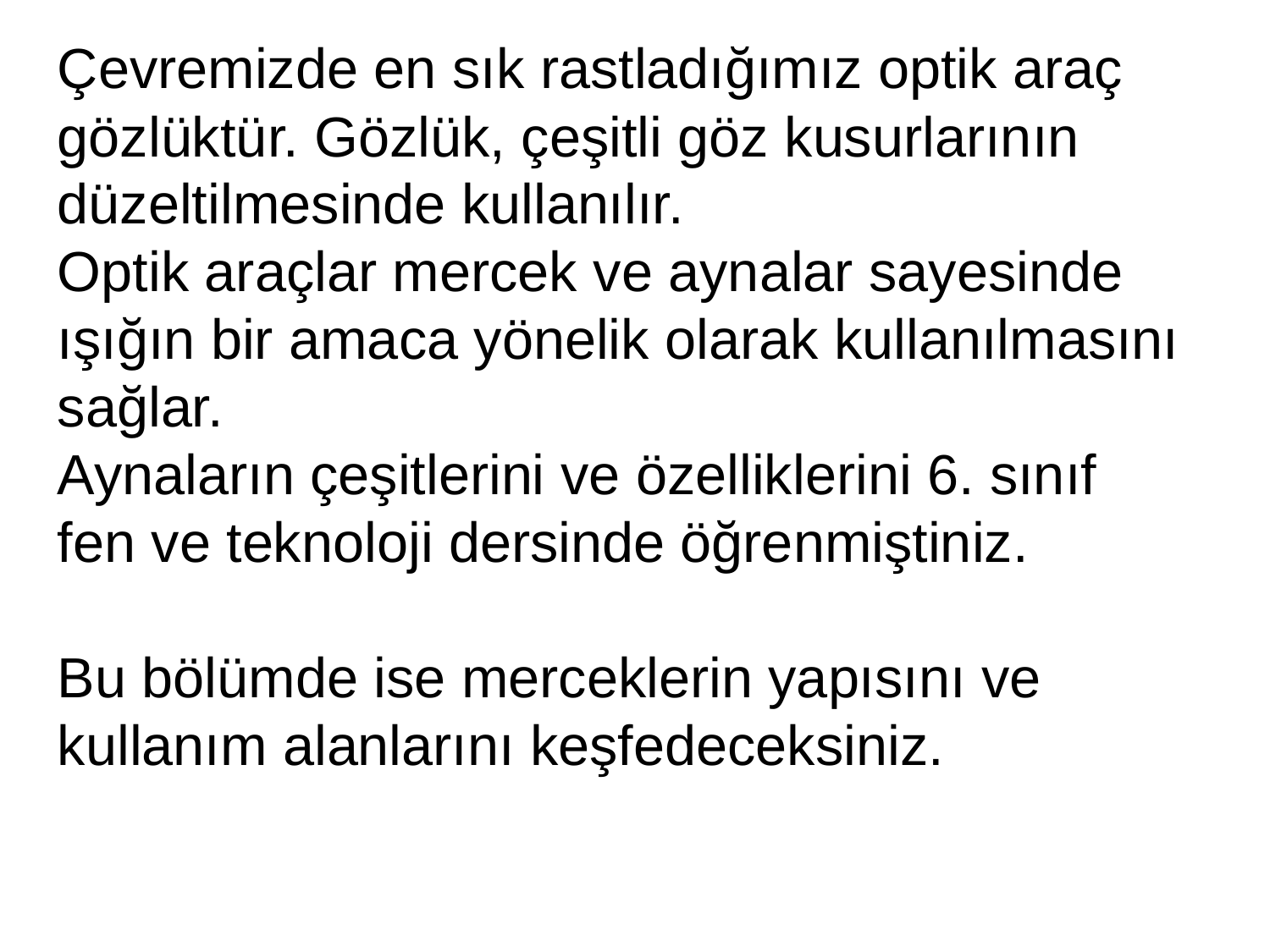

Çevremizde en sık rastladığımız optik araç gözlüktür. Gözlük, çeşitli göz kusurlarının düzeltilmesinde kullanılır.
Optik araçlar mercek ve aynalar sayesinde ışığın bir amaca yönelik olarak kullanılmasını sağlar.
Aynaların çeşitlerini ve özelliklerini 6. sınıf
fen ve teknoloji dersinde öğrenmiştiniz.

Bu bölümde ise merceklerin yapısını ve kullanım alanlarını keşfedeceksiniz.